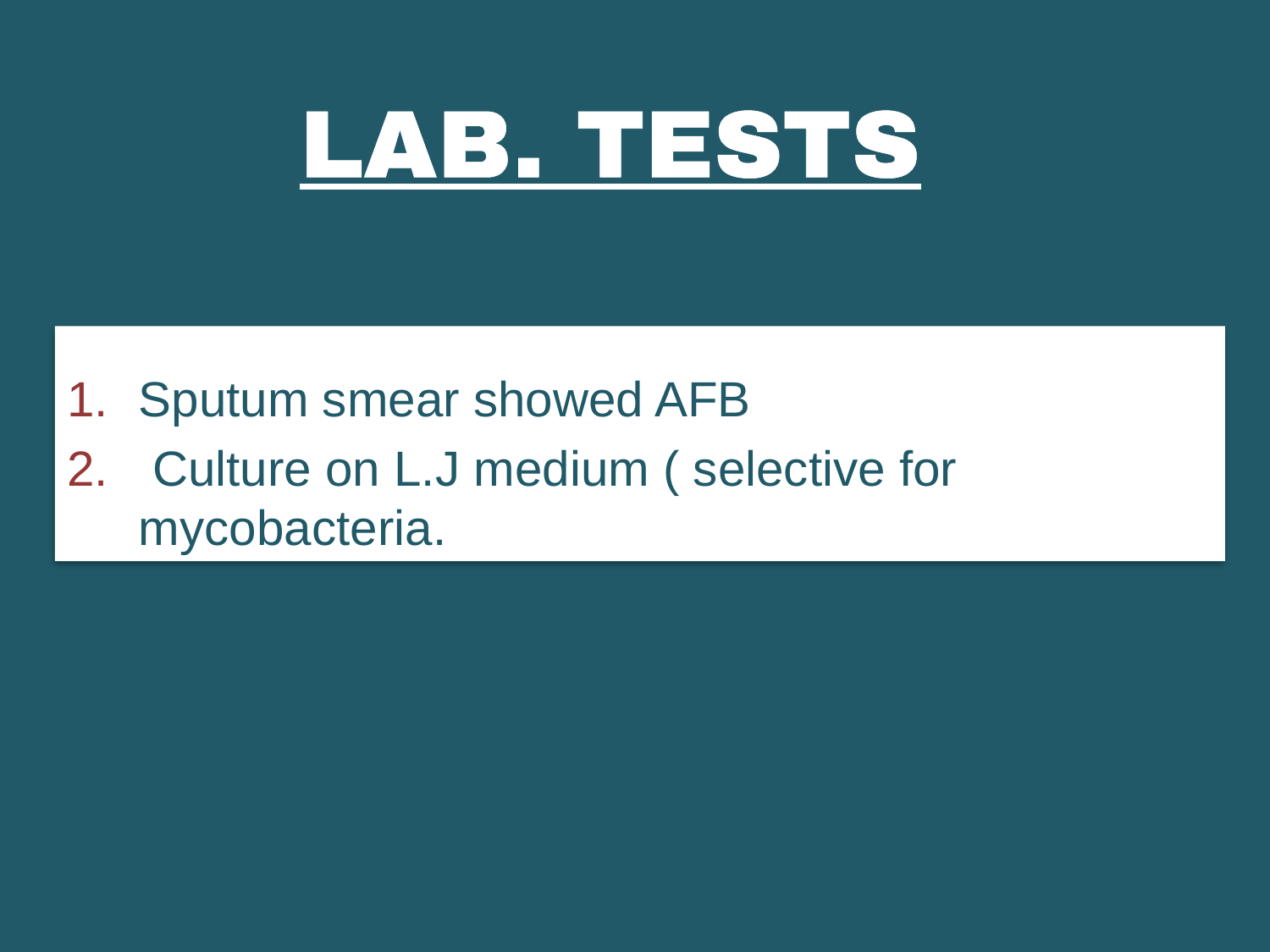

LAB. TESTS

Sputum smear showed AFB
 Culture on L.J medium ( selective for mycobacteria.